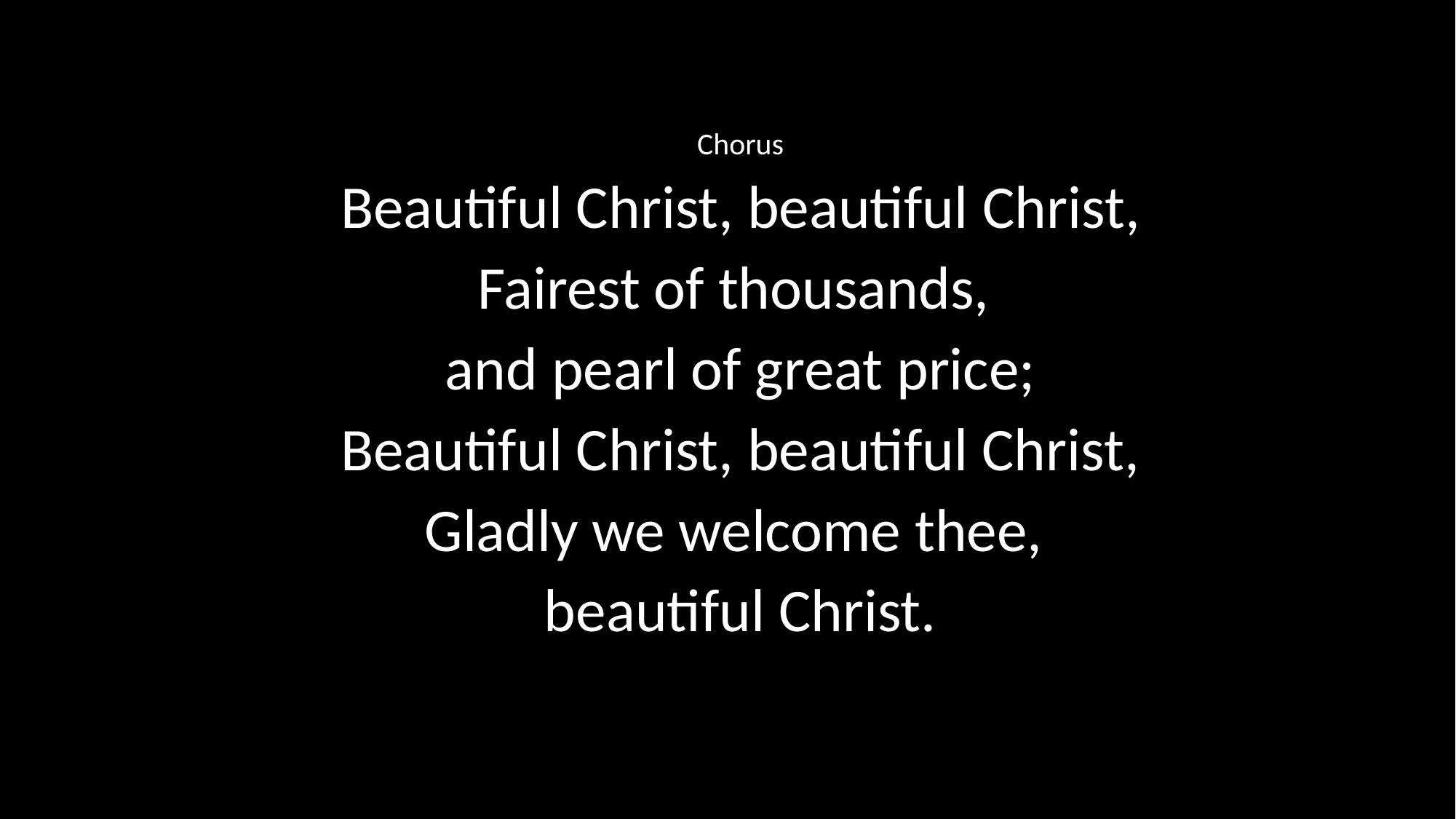

Chorus
Beautiful Christ, beautiful Christ,
Fairest of thousands,
and pearl of great price;
Beautiful Christ, beautiful Christ,
Gladly we welcome thee,
beautiful Christ.